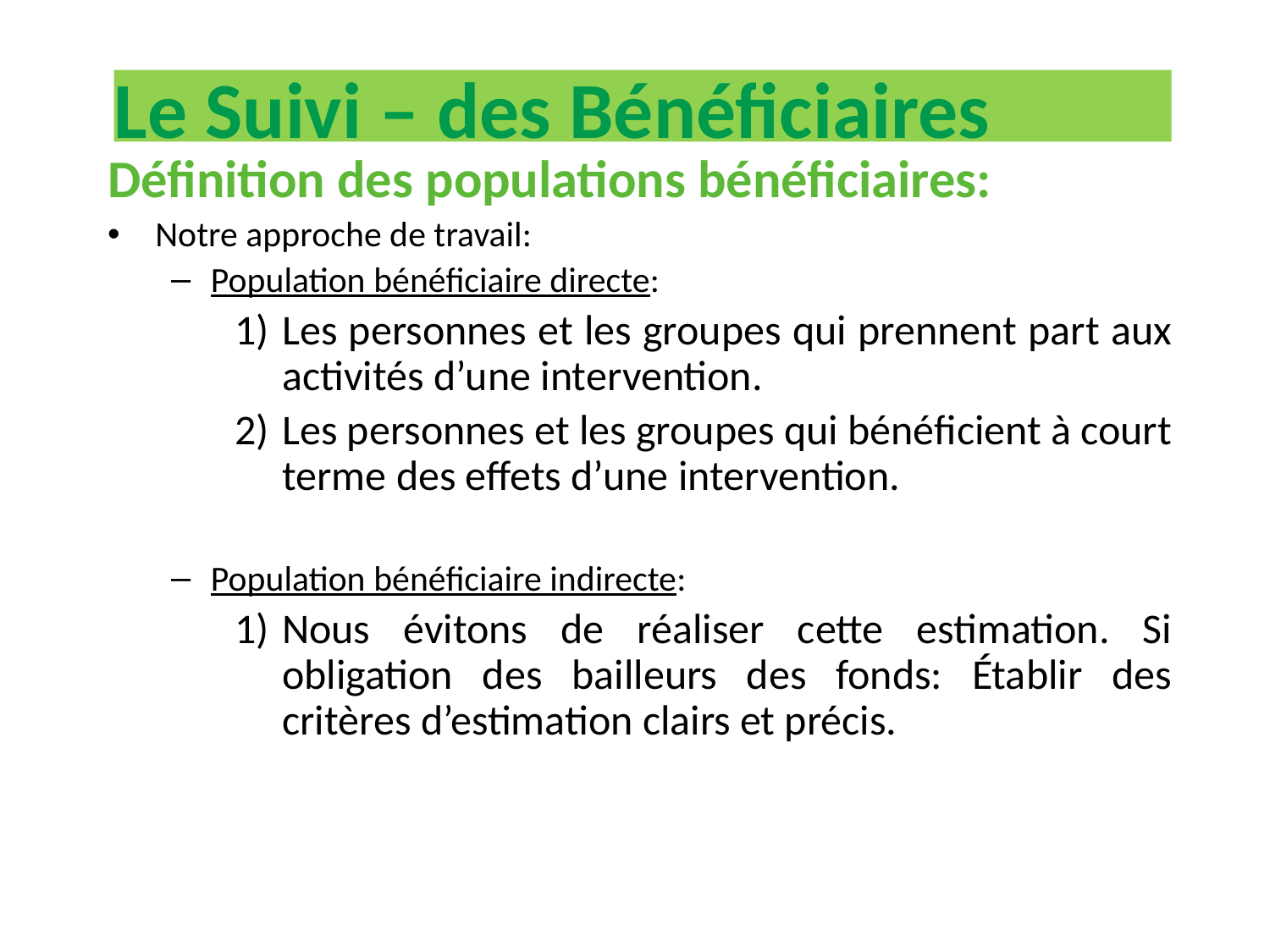

Le Suivi – des Bénéficiaires
Définition des populations bénéficiaires:
Notre approche de travail:
Population bénéficiaire directe:
Les personnes et les groupes qui prennent part aux activités d’une intervention.
Les personnes et les groupes qui bénéficient à court terme des effets d’une intervention.

Population bénéficiaire indirecte:
Nous évitons de réaliser cette estimation. Si obligation des bailleurs des fonds: Établir des critères d’estimation clairs et précis.